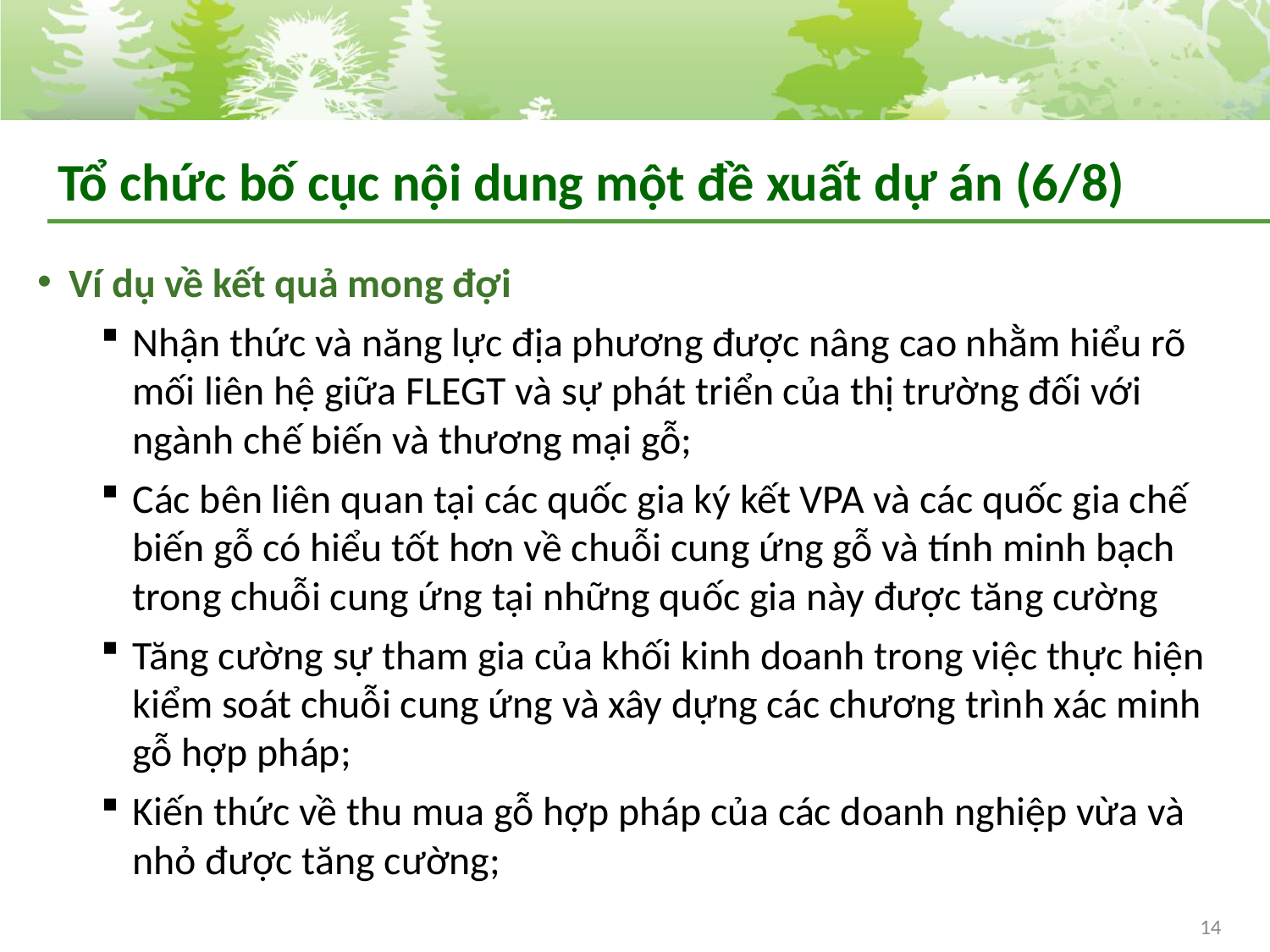

# Tổ chức bố cục nội dung một đề xuất dự án (6/8)
Ví dụ về kết quả mong đợi
Nhận thức và năng lực địa phương được nâng cao nhằm hiểu rõ mối liên hệ giữa FLEGT và sự phát triển của thị trường đối với ngành chế biến và thương mại gỗ;
Các bên liên quan tại các quốc gia ký kết VPA và các quốc gia chế biến gỗ có hiểu tốt hơn về chuỗi cung ứng gỗ và tính minh bạch trong chuỗi cung ứng tại những quốc gia này được tăng cường
Tăng cường sự tham gia của khối kinh doanh trong việc thực hiện kiểm soát chuỗi cung ứng và xây dựng các chương trình xác minh gỗ hợp pháp;
Kiến thức về thu mua gỗ hợp pháp của các doanh nghiệp vừa và nhỏ được tăng cường;
14